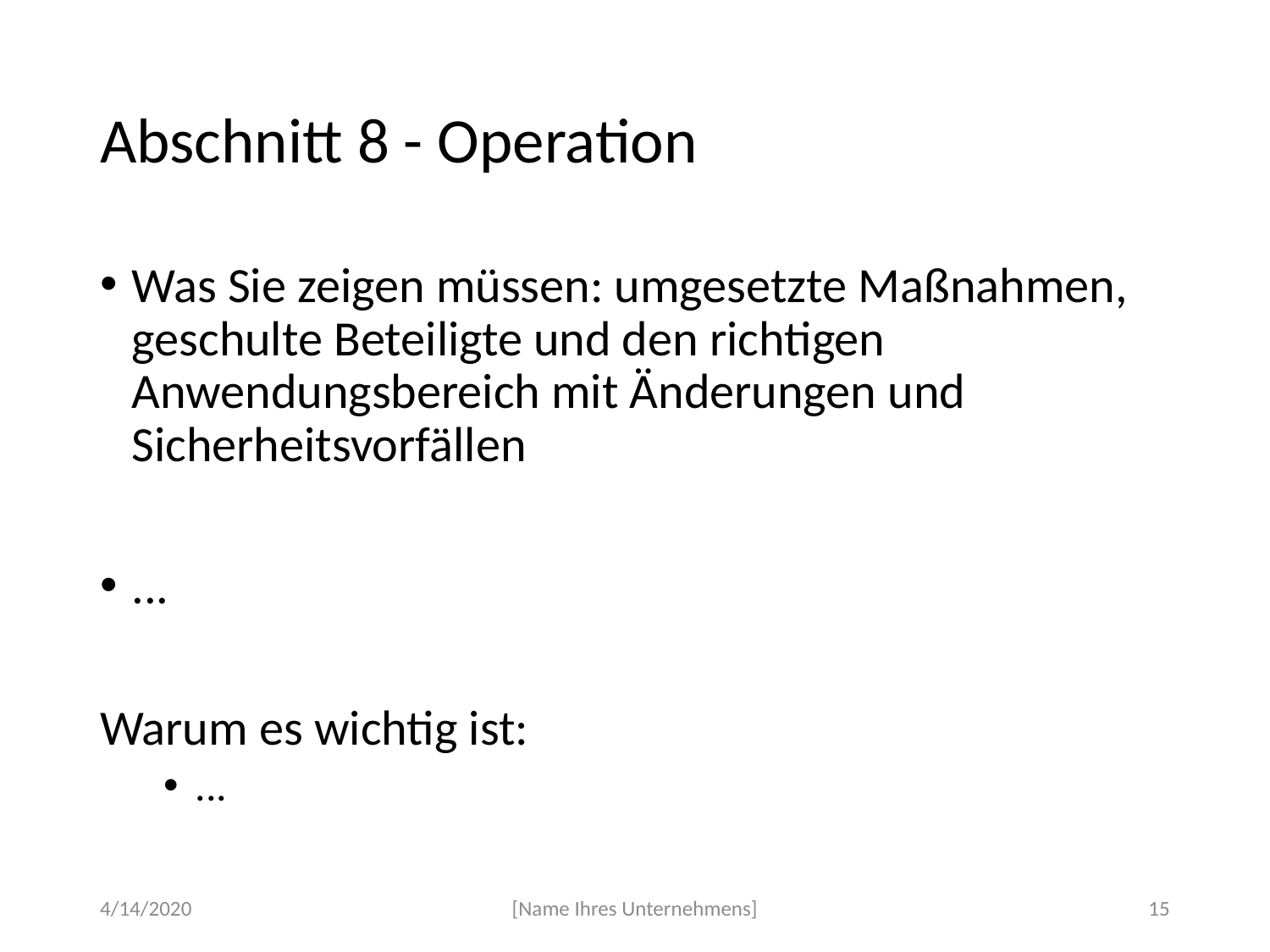

# Abschnitt 8 - Operation
Was Sie zeigen müssen: umgesetzte Maßnahmen, geschulte Beteiligte und den richtigen Anwendungsbereich mit Änderungen und Sicherheitsvorfällen

...

Warum es wichtig ist:
...
4/14/2020
[Name Ihres Unternehmens]
15